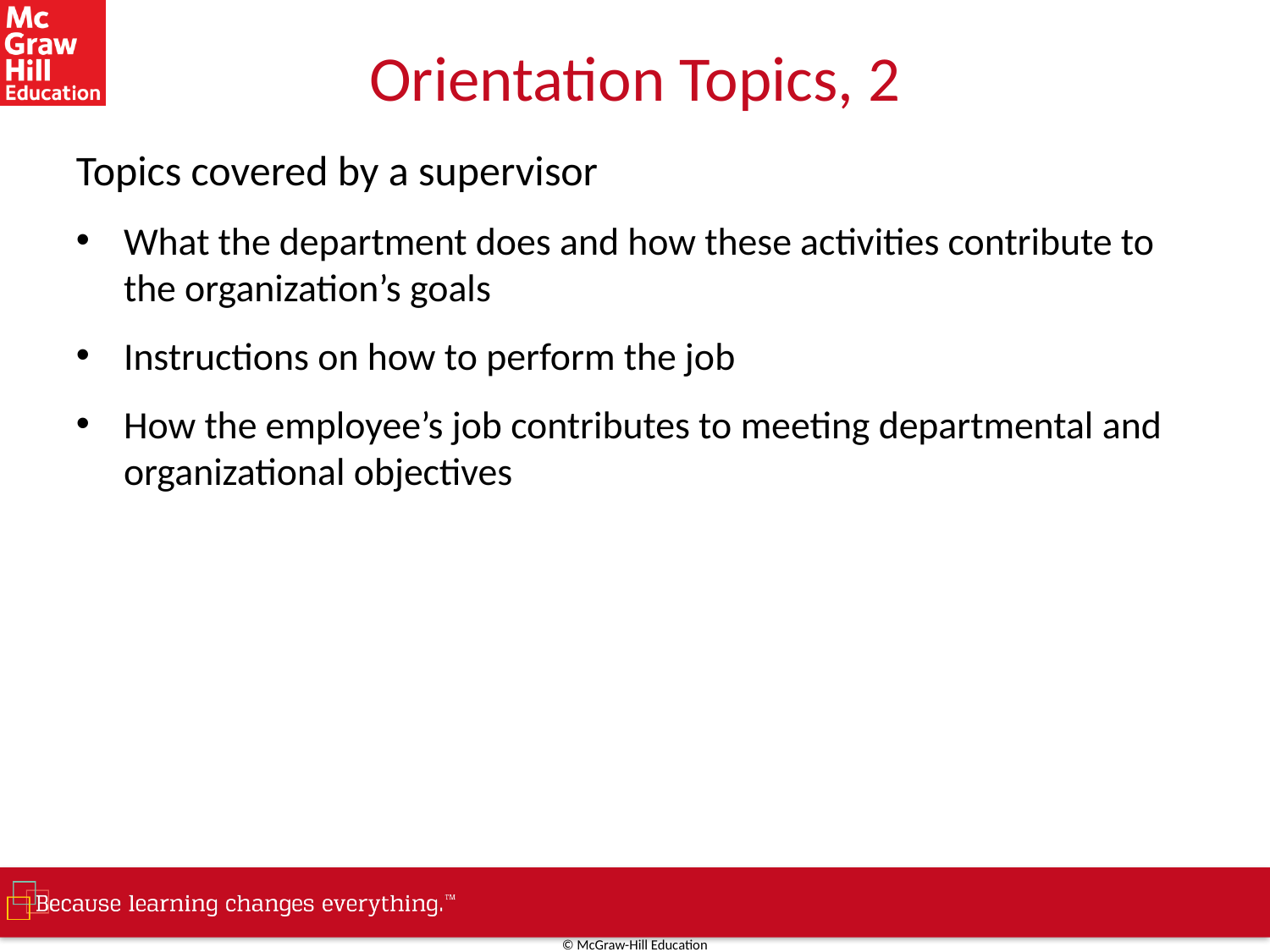

# Orientation Topics, 2
Topics covered by a supervisor
What the department does and how these activities contribute to the organization’s goals
Instructions on how to perform the job
How the employee’s job contributes to meeting departmental and organizational objectives